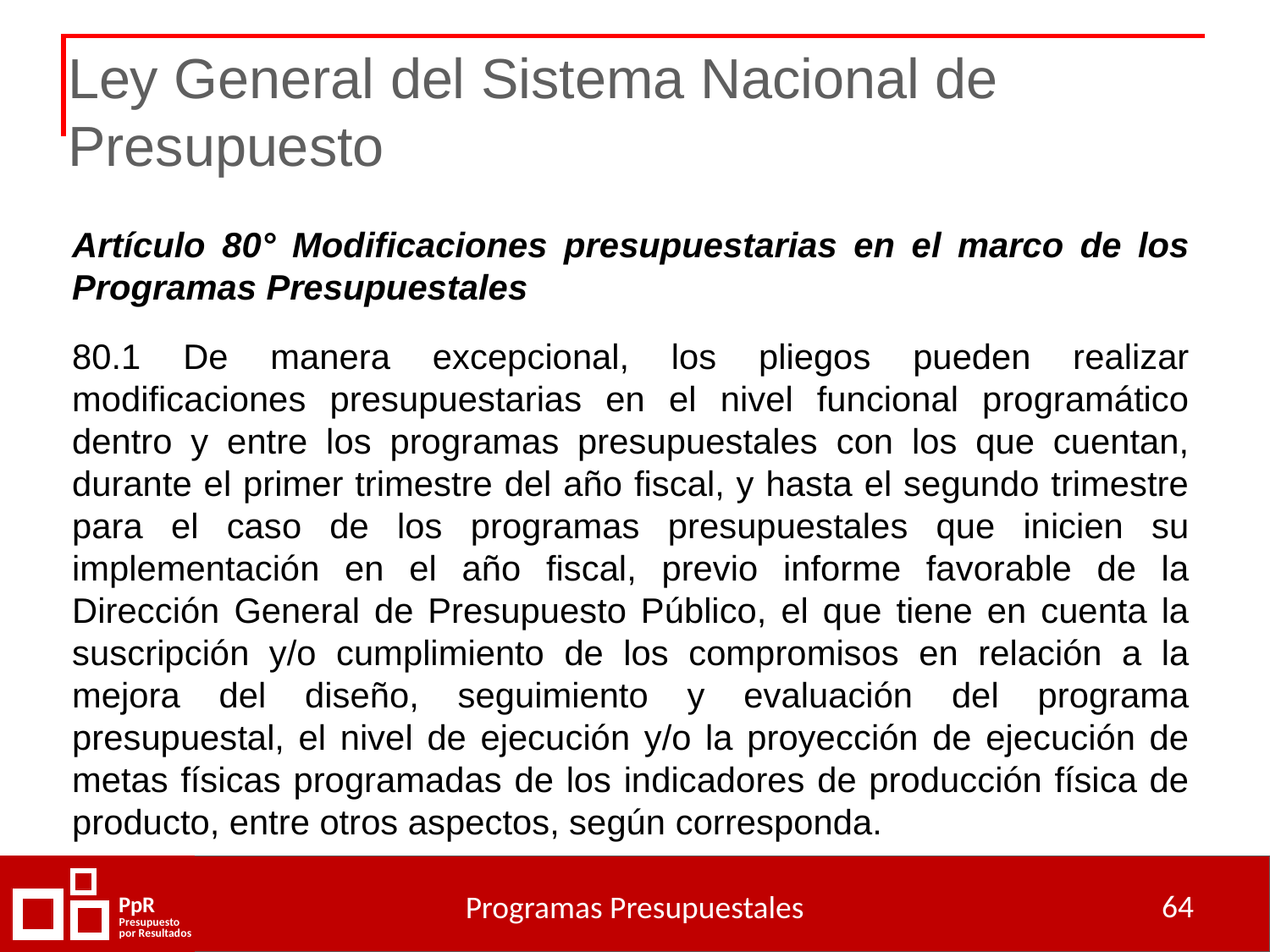

# Ley General del Sistema Nacional de Presupuesto
Artículo 80° Modificaciones presupuestarias en el marco de los Programas Presupuestales

80.1 De manera excepcional, los pliegos pueden realizar modificaciones presupuestarias en el nivel funcional programático dentro y entre los programas presupuestales con los que cuentan, durante el primer trimestre del año fiscal, y hasta el segundo trimestre para el caso de los programas presupuestales que inicien su implementación en el año fiscal, previo informe favorable de la Dirección General de Presupuesto Público, el que tiene en cuenta la suscripción y/o cumplimiento de los compromisos en relación a la mejora del diseño, seguimiento y evaluación del programa presupuestal, el nivel de ejecución y/o la proyección de ejecución de metas físicas programadas de los indicadores de producción física de producto, entre otros aspectos, según corresponda.
64
Programas Presupuestales